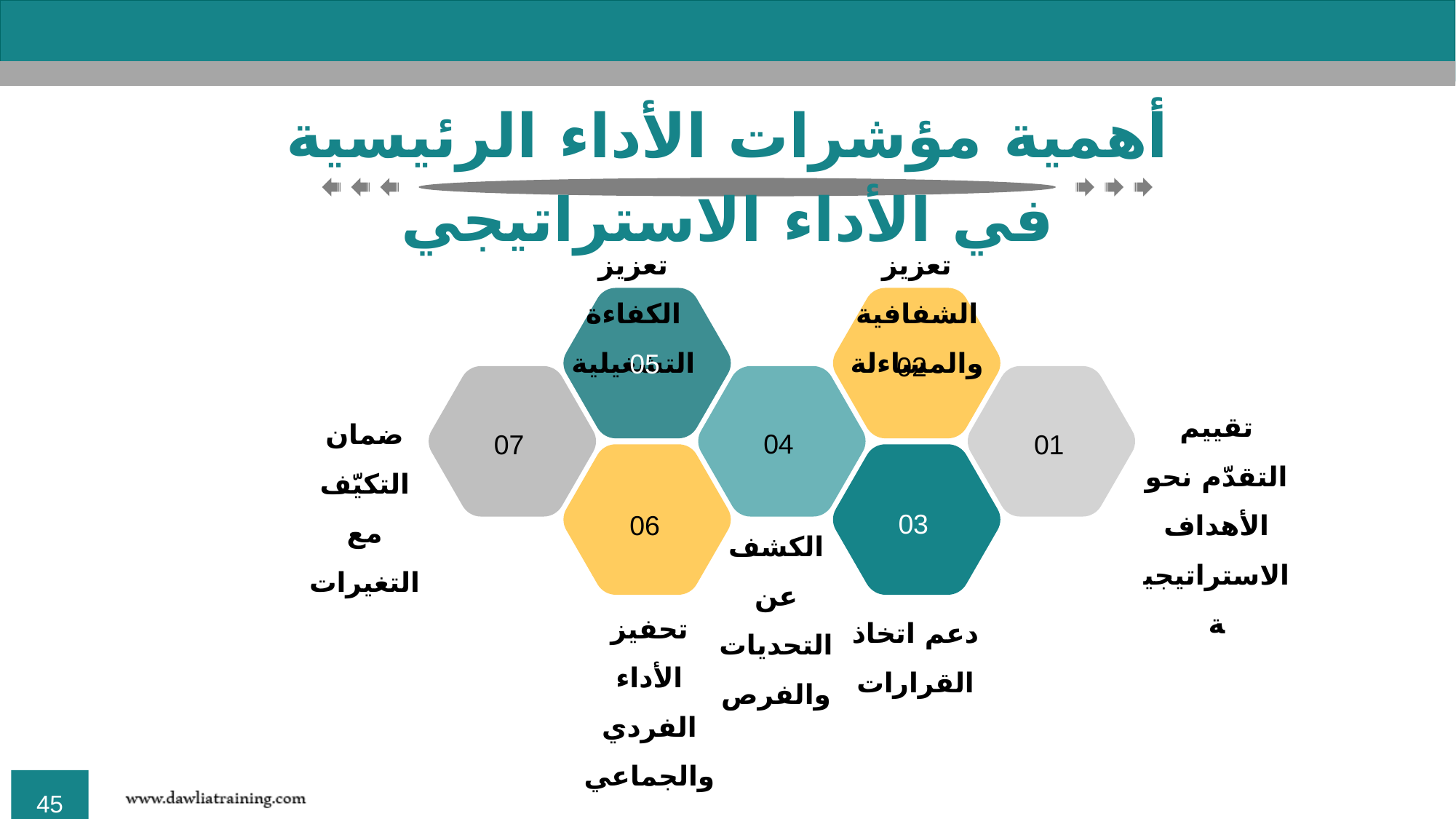

أهمية مؤشرات الأداء الرئيسية في الأداء الاستراتيجي

تعزيز الكفاءة التشغيلية

05
تعزيز الشفافية والمساءلة

02

ضمان التكيّف مع التغيرات
07

04
الكشف عن التحديات والفرص

تقييم التقدّم نحو الأهداف الاستراتيجية
01

06
تحفيز الأداء الفردي والجماعي

03
دعم اتخاذ القرارات